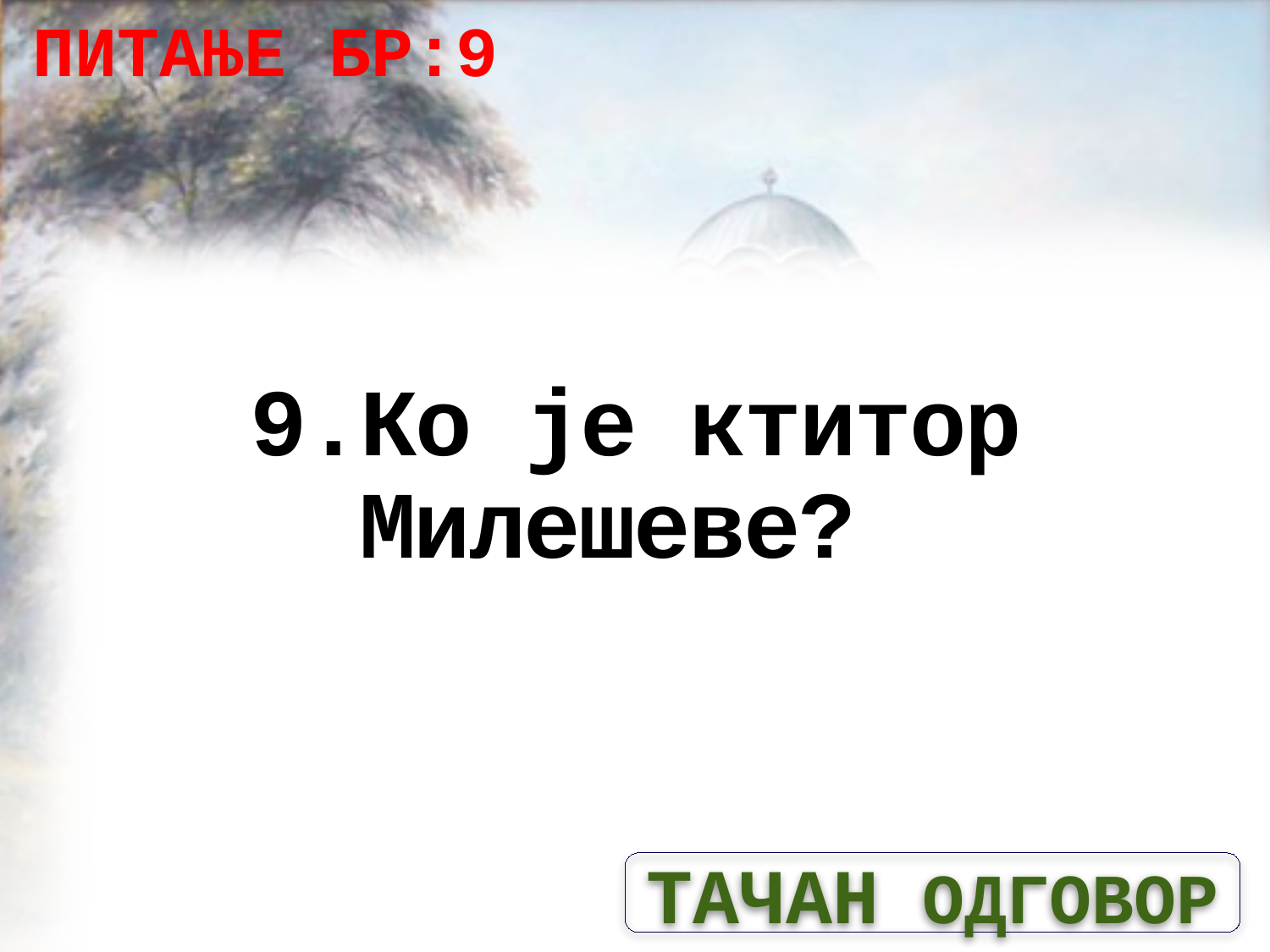

ПИТАЊЕ БР:9
# 9.Ко је ктитор Милешеве?
ТАЧАН ОДГОВОР